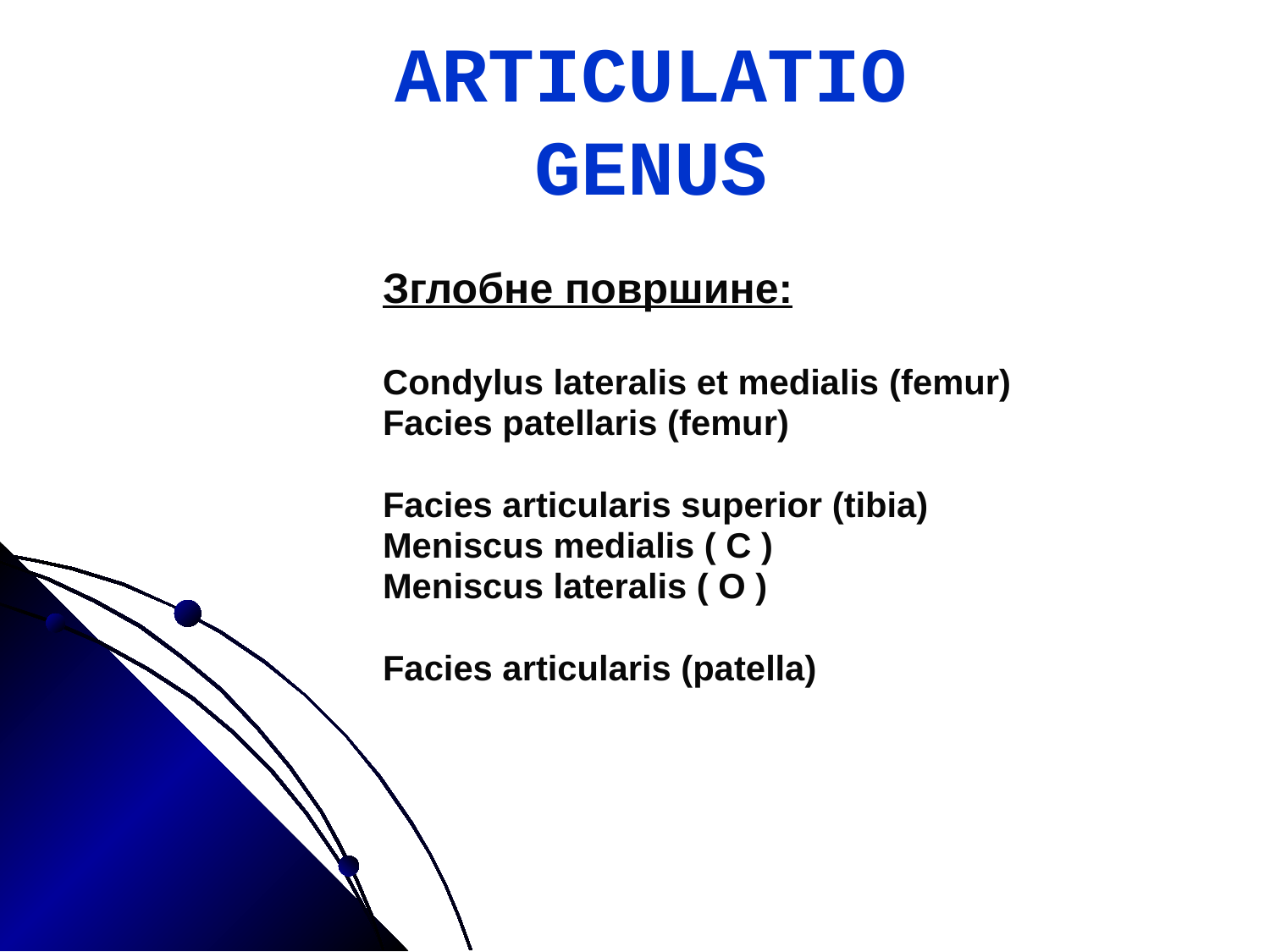

ARTICULATIO
GENUS
Зглобне површине:

Condylus lateralis et medialis (femur)
Facies patellaris (femur)

Facies articularis superior (tibia)
Meniscus medialis ( C )
Meniscus lateralis ( O )

Facies articularis (patella)